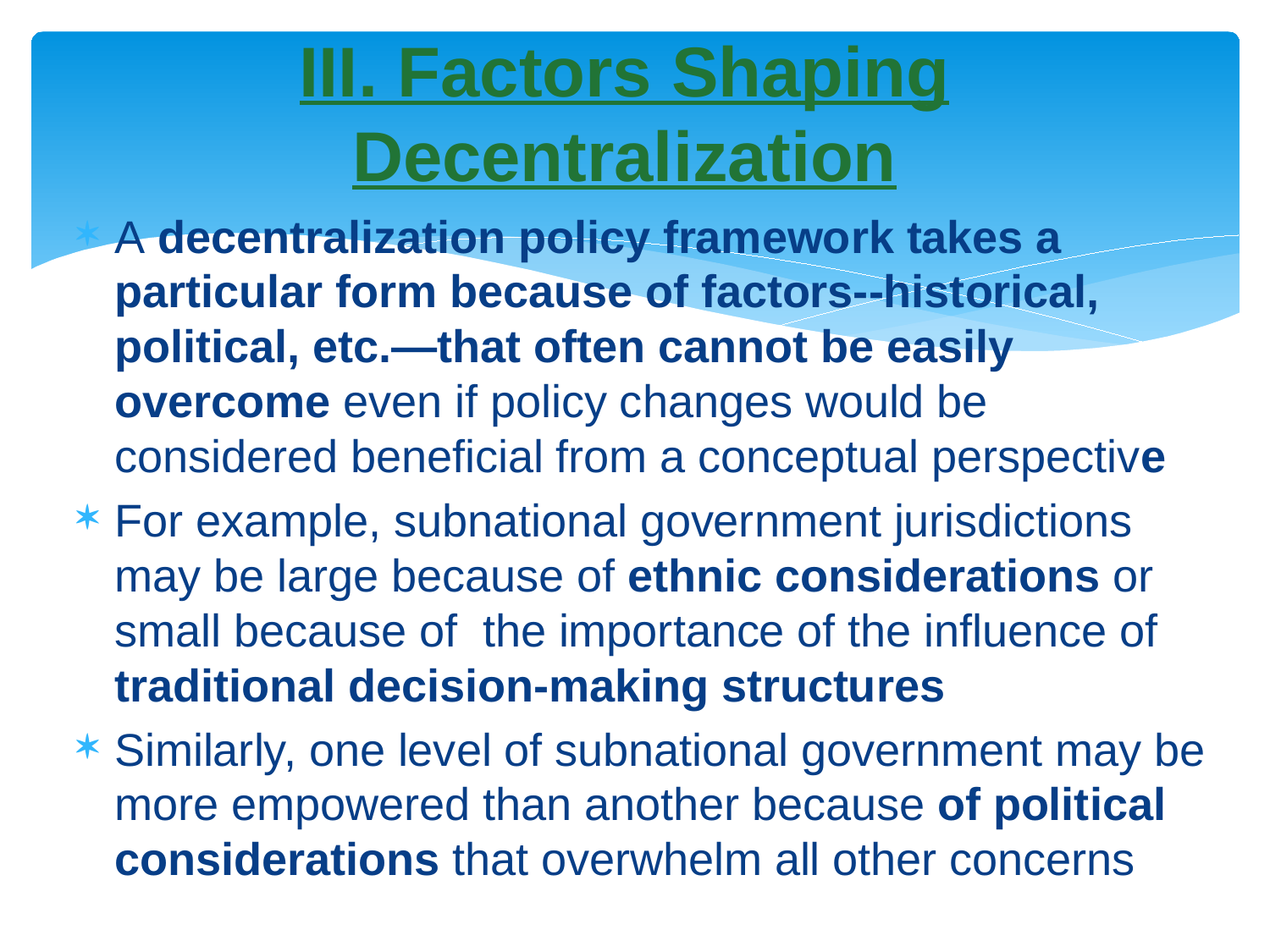

# III. Factors Shaping Decentralization
A decentralization policy framework takes a particular form because of factors--historical, political, etc.—that often cannot be easily overcome even if policy changes would be considered beneficial from a conceptual perspective
For example, subnational government jurisdictions may be large because of ethnic considerations or small because of  the importance of the influence of traditional decision-making structures
Similarly, one level of subnational government may be more empowered than another because of political considerations that overwhelm all other concerns